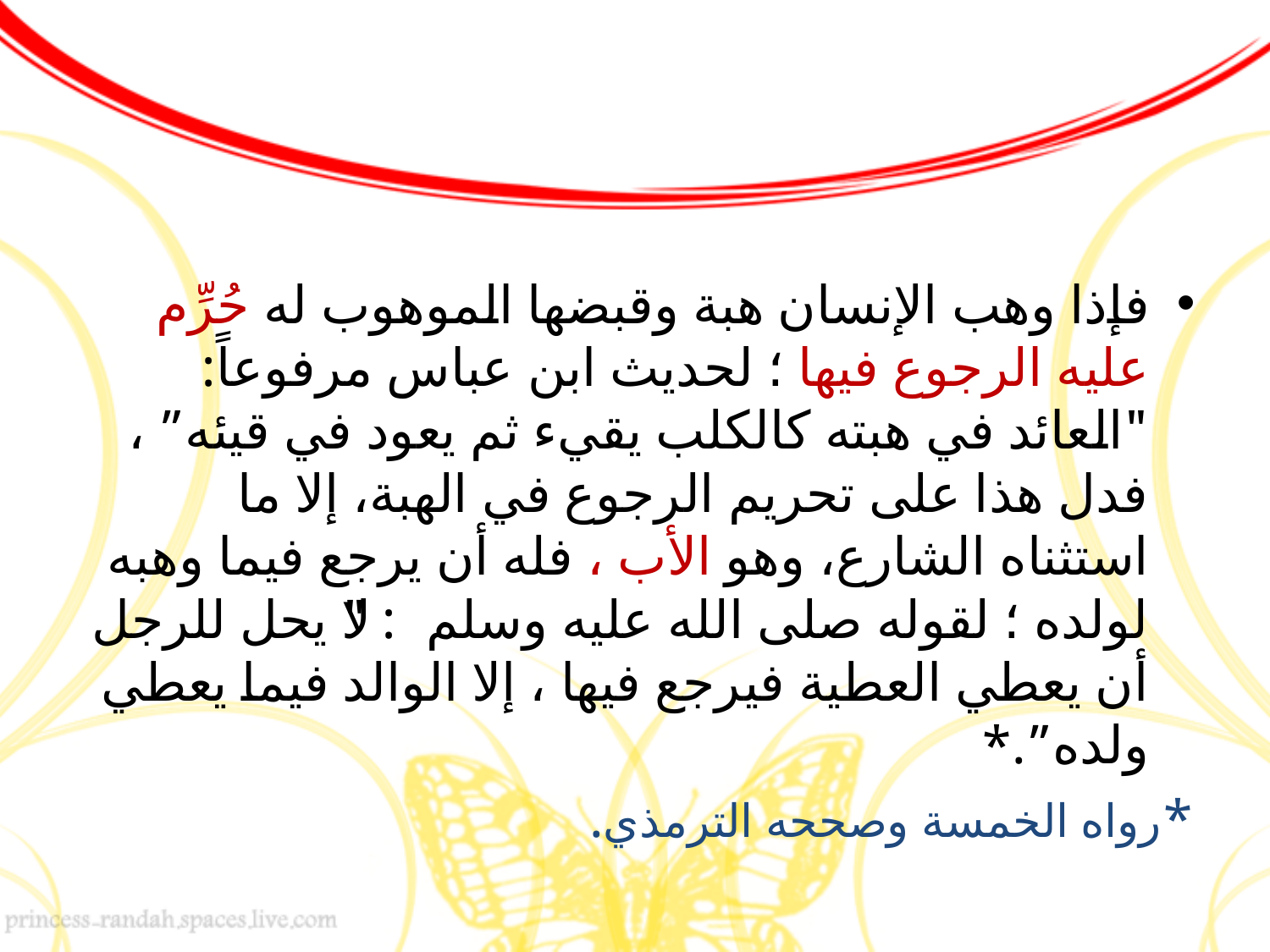

#
فإذا وهب الإنسان هبة وقبضها الموهوب له حُرِّم عليه الرجوع فيها ؛ لحديث ابن عباس مرفوعاً: "العائد في هبته كالكلب يقيء ثم يعود في قيئه” ، فدل هذا على تحريم الرجوع في الهبة، إلا ما استثناه الشارع، وهو الأب ، فله أن يرجع فيما وهبه لولده ؛ لقوله صلى الله عليه وسلم: "لا يحل للرجل أن يعطي العطية فيرجع فيها ، إلا الوالد فيما يعطي ولده”.*
*رواه الخمسة وصححه الترمذي.